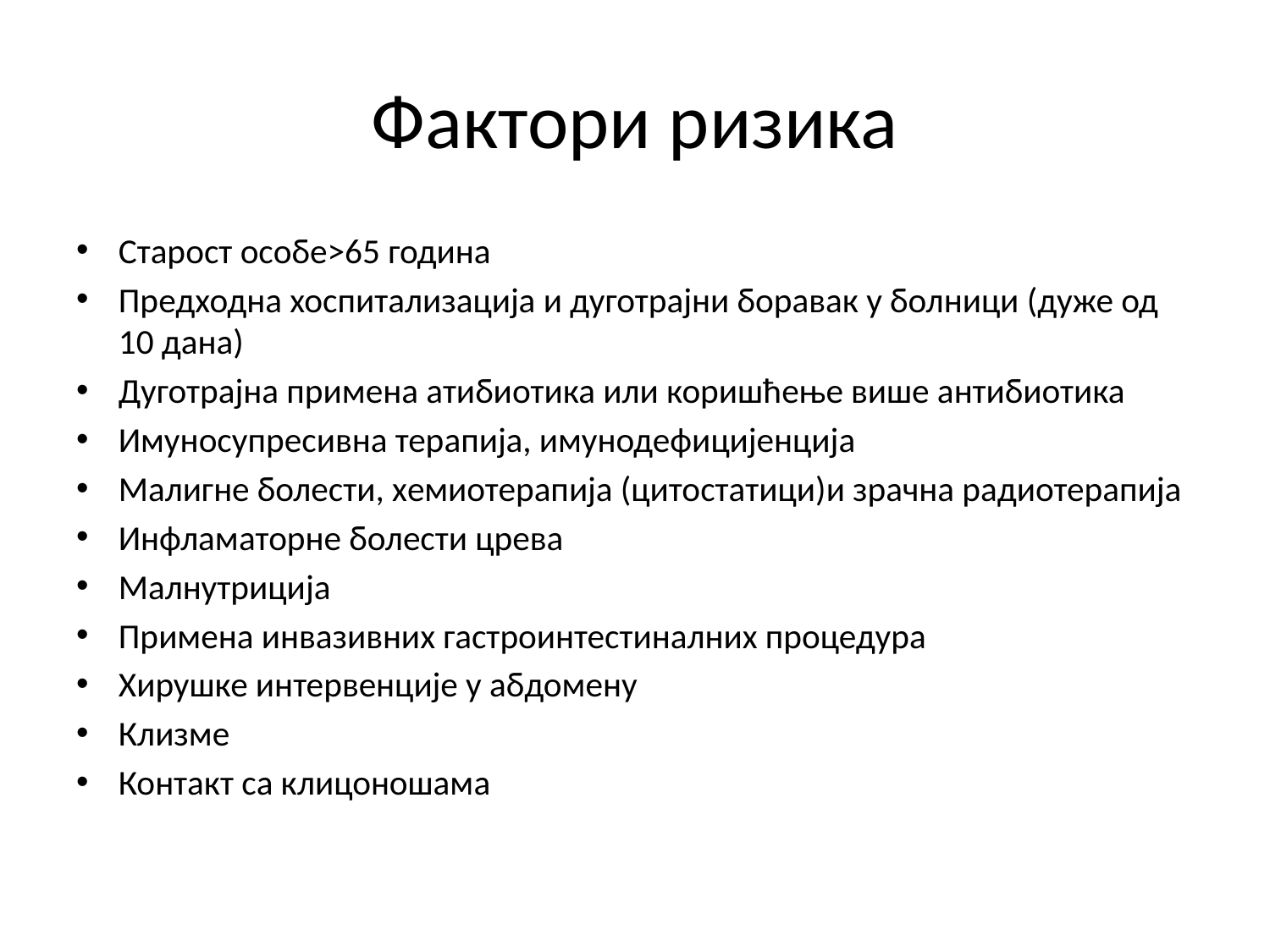

# Фактори ризика
Старост особе>65 година
Предходна хоспитализација и дуготрајни боравак у болници (дуже од 10 дана)
Дуготрајна примена атибиотика или коришћење више антибиотика
Имуносупресивна терапија, имунодефицијенција
Малигне болести, хемиотерапија (цитостатици)и зрачна радиотерапија
Инфламаторне болести црева
Малнутриција
Примена инвазивних гастроинтестиналних процедура
Хирушке интервенције у абдомену
Клизме
Контакт са клицоношама